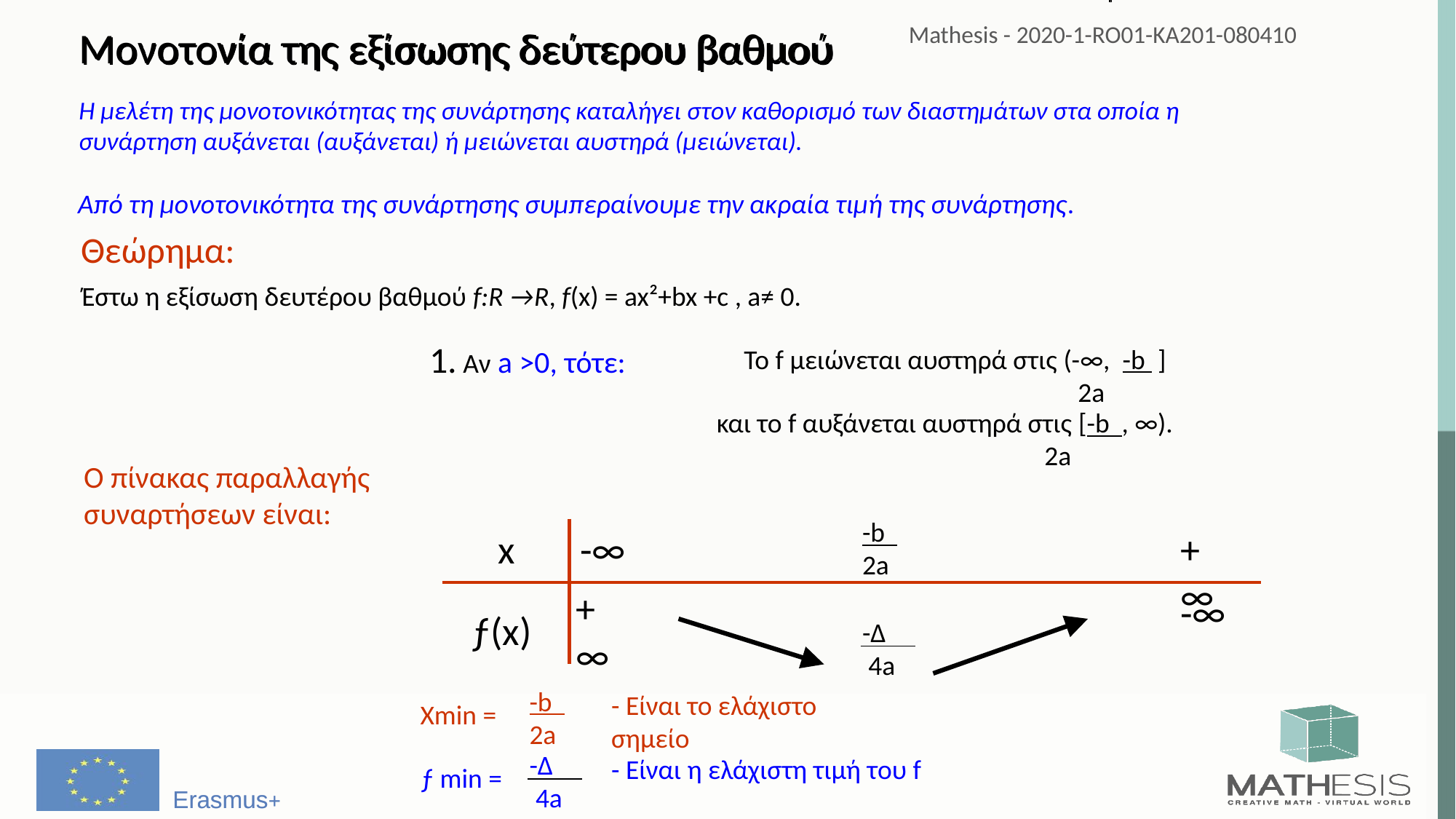

Μονοτονία της εξίσωσης δεύτερου βαθμού

Η μελέτη της μονοτονικότητας της συνάρτησης καταλήγει στον καθορισμό των διαστημάτων στα οποία η συνάρτηση αυξάνεται (αυξάνεται) ή μειώνεται αυστηρά (μειώνεται).

Από τη μονοτονικότητα της συνάρτησης συμπεραίνουμε την ακραία τιμή της συνάρτησης.
Θεώρημα:
Έστω η εξίσωση δευτέρου βαθμού f:R →R, f(x) = ax²+bx +c , a≠ 0.
1. Αν a >0, τότε:
Το f μειώνεται αυστηρά στις (-∞,  -b  ]
                                                      2a
και το f αυξάνεται αυστηρά στις [-b  , ∞).
                                                     2a
Ο πίνακας παραλλαγής συναρτήσεων είναι:

-b  
2a
x
-∞
+∞
+∞
-∞
ƒ(x)
-Δ
 4a
-b  
2a
- Είναι το ελάχιστο σημείο
Xmin =
-Δ
 4a
- Είναι η ελάχιστη τιμή του f
ƒ min =